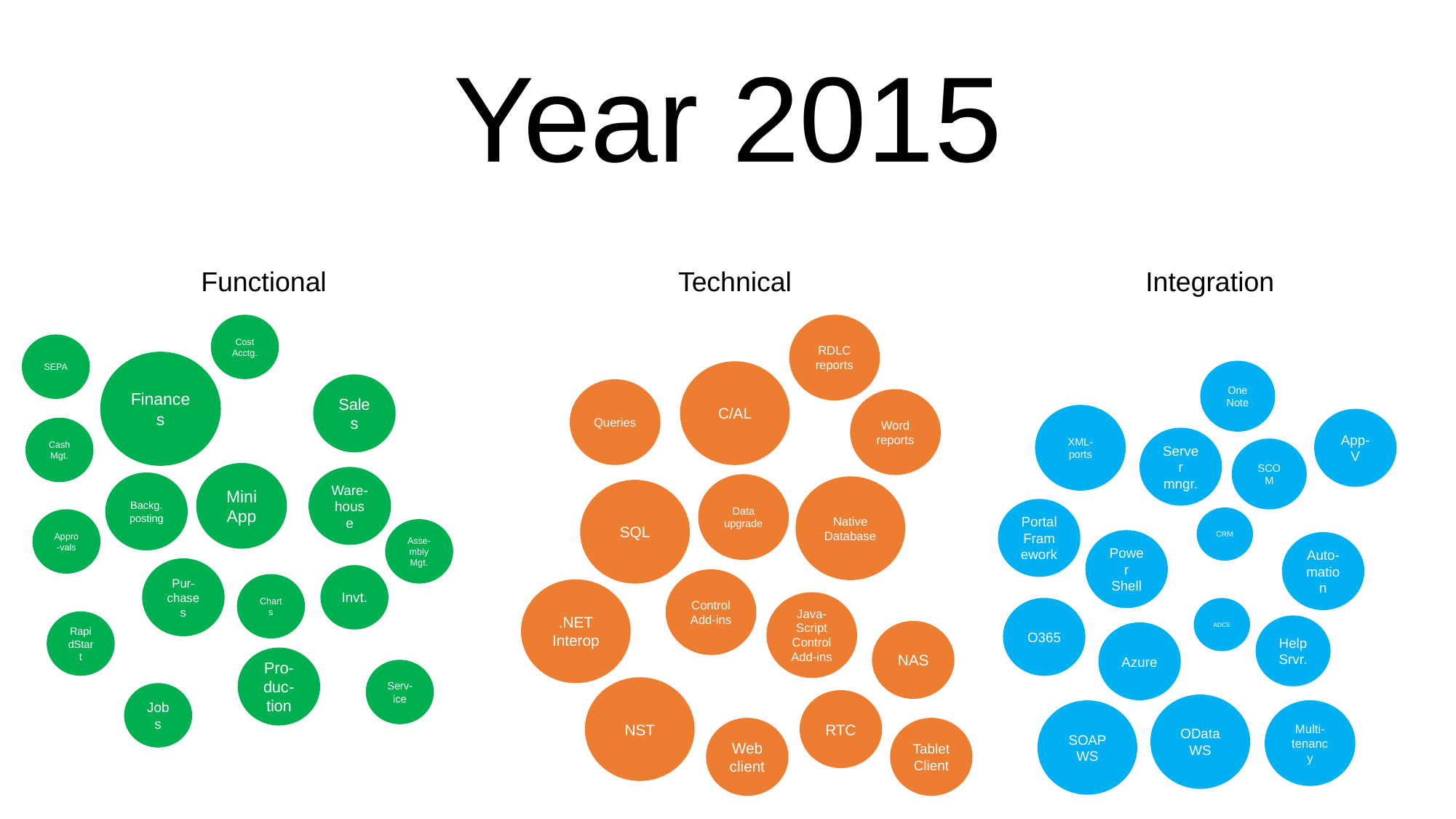

# Year 2015
Functional
Technical
Integration
Cost Acctg.
RDLC reports
SEPA
Finances
One
Note
C/AL
Sales
Queries
Word reports
XML-ports
App-V
Cash Mgt.
Server mngr.
SCOM
Mini App
Ware-house
Backg. posting
Data upgrade
Native Database
SQL
Portal Framework
CRM
Appro-vals
Asse-mbly Mgt.
Power
Shell
Auto-mation
Pur-chases
Invt.
Control Add-ins
Charts
.NET Interop
Java-Script Control Add-ins
O365
ADCS
RapidStart
Help Srvr.
NAS
Azure
Pro-duc-tion
Serv-ice
NST
Jobs
RTC
OData WS
Multi-tenancy
SOAP WS
Web client
Tablet Client